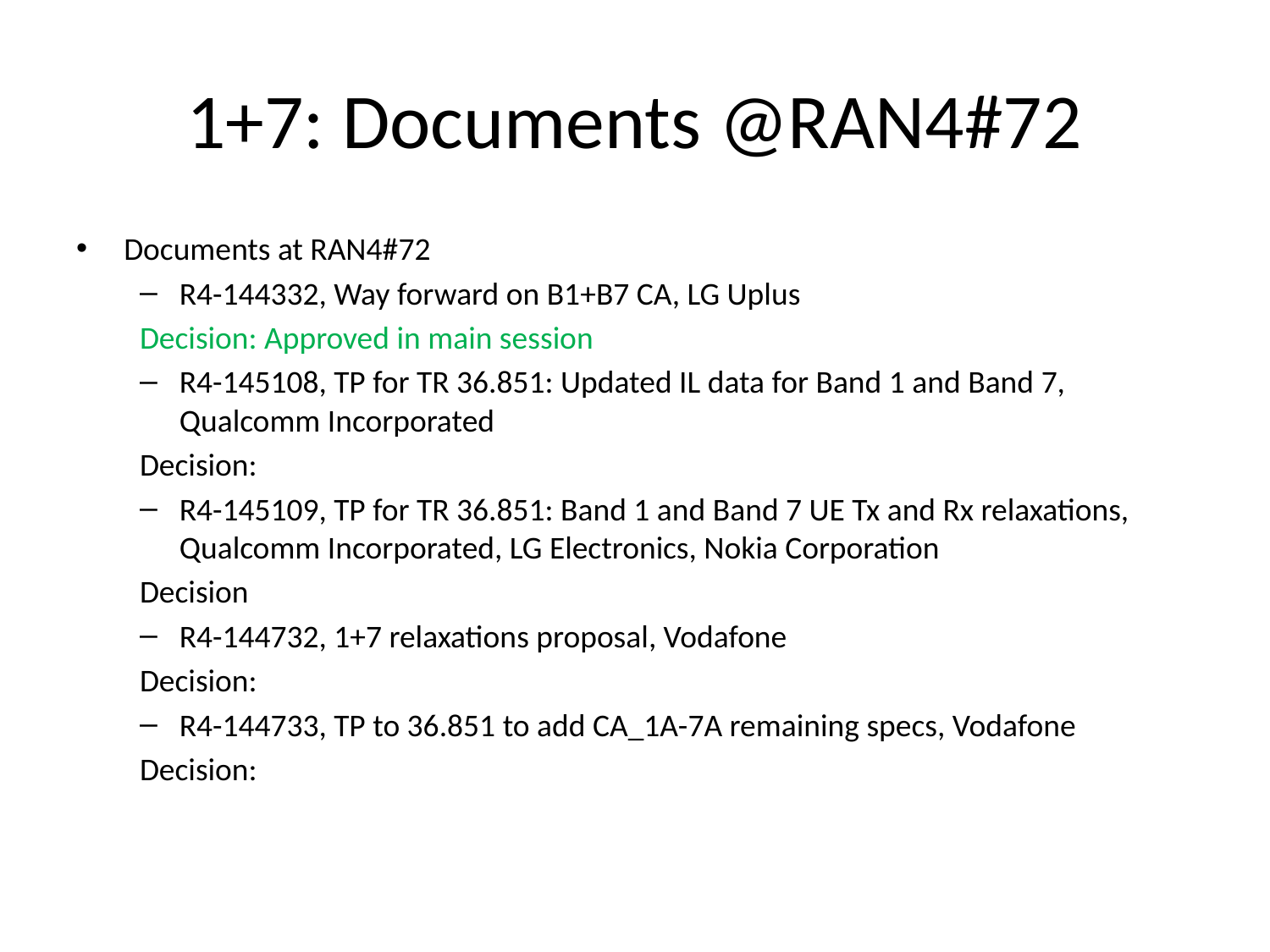

# 1+7: Documents @RAN4#72
Documents at RAN4#72
R4-144332, Way forward on B1+B7 CA, LG Uplus
Decision: Approved in main session
R4-145108, TP for TR 36.851: Updated IL data for Band 1 and Band 7, Qualcomm Incorporated
Decision:
R4-145109, TP for TR 36.851: Band 1 and Band 7 UE Tx and Rx relaxations, Qualcomm Incorporated, LG Electronics, Nokia Corporation
Decision
R4-144732, 1+7 relaxations proposal, Vodafone
Decision:
R4-144733, TP to 36.851 to add CA_1A-7A remaining specs, Vodafone
Decision: